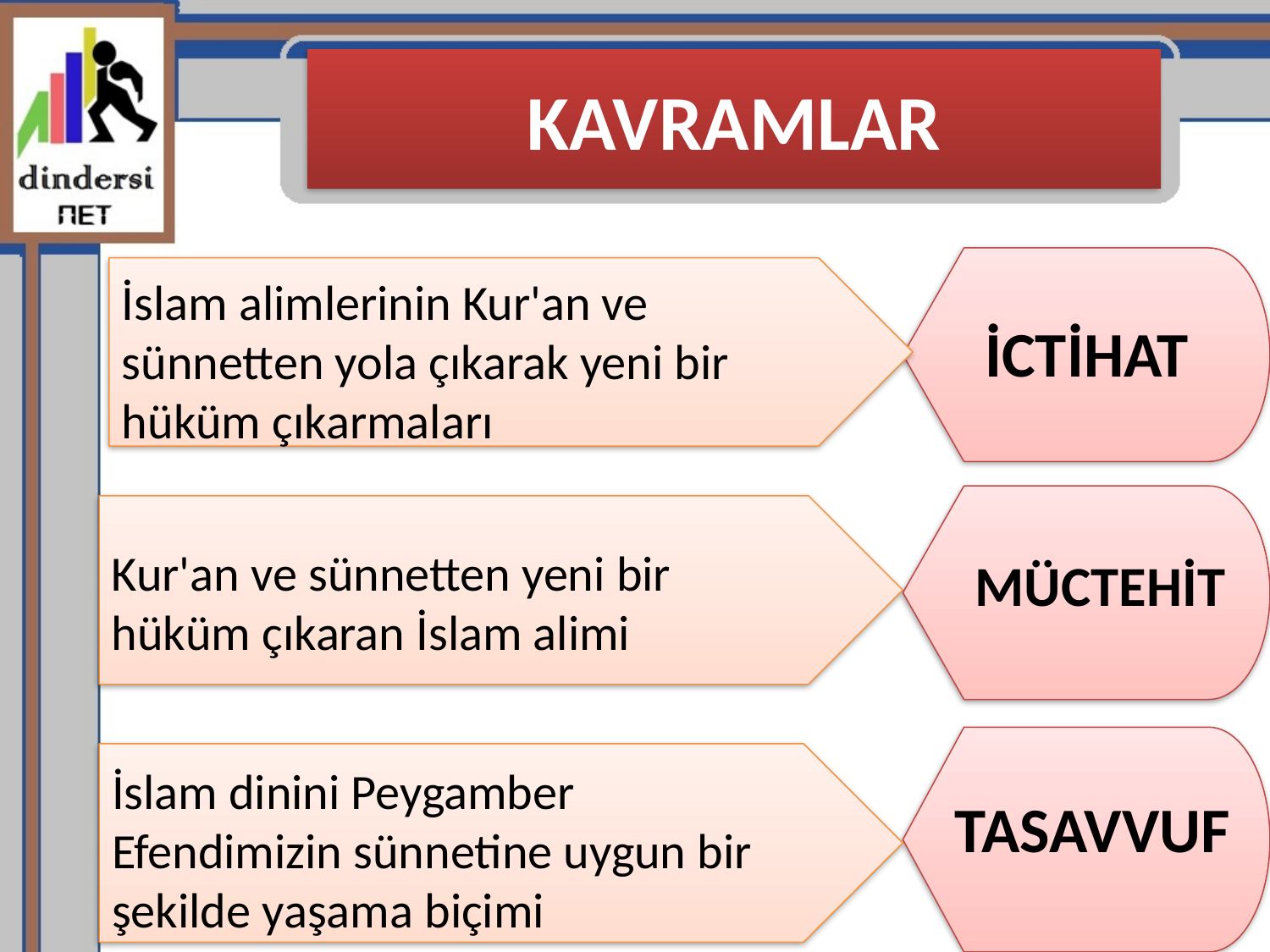

# KAVRAMLAR

İslam alimlerinin Kur'an ve sünnetten yola çıkarak yeni bir hüküm çıkarmaları
İCTİHAT

Kur'an ve sünnetten yeni bir hüküm çıkaran İslam alimi
MÜCTEHİT

İslam dinini Peygamber Efendimizin sünnetine uygun bir şekilde yaşama biçimi
TASAVVUF